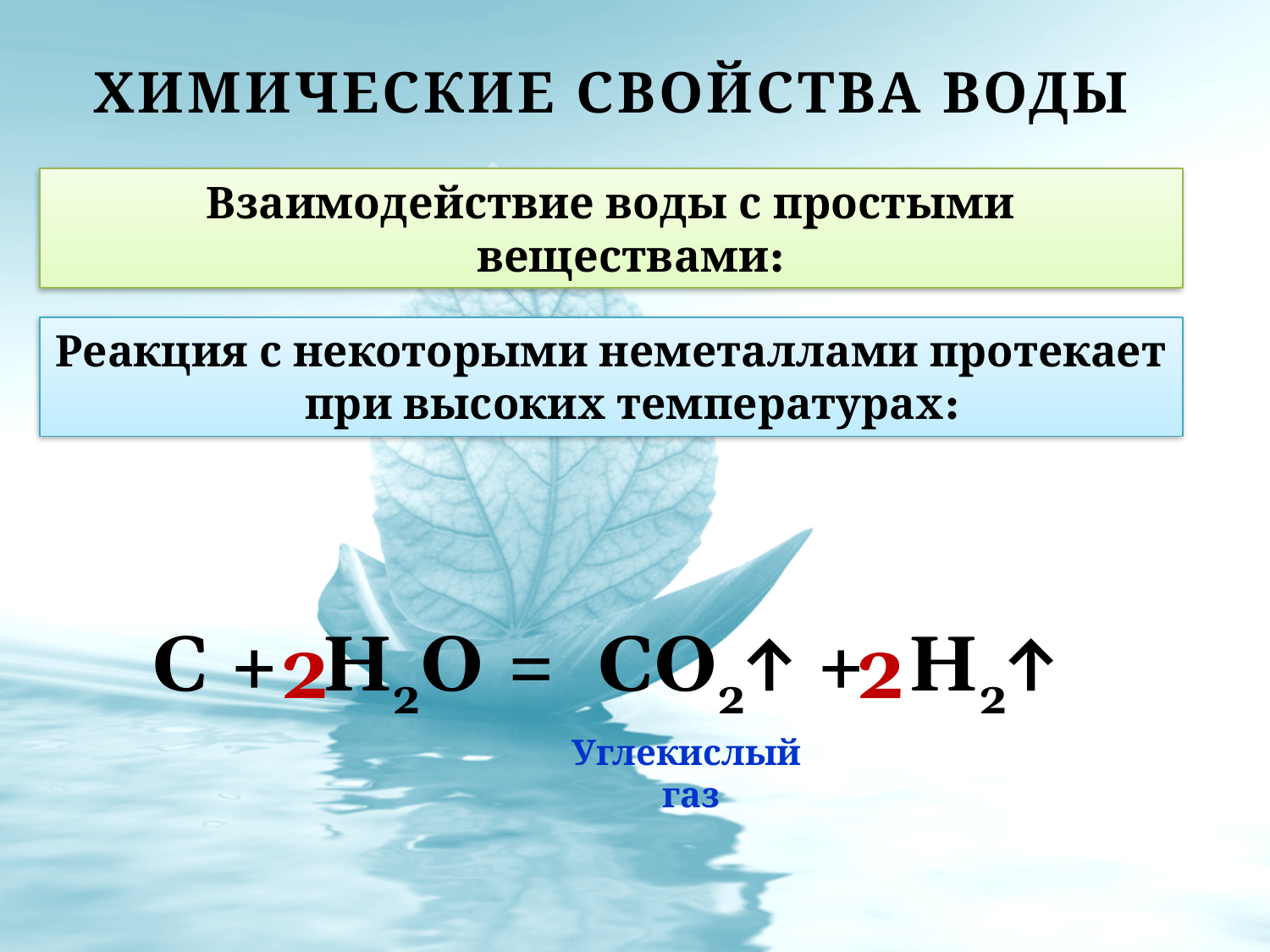

# Химические свойства воды
Взаимодействие воды с простыми веществами:
Реакция с некоторыми неметаллами протекает при высоких температурах:
C +  H2O =  CO2↑ +  H2↑
2
2
Углекислый
газ